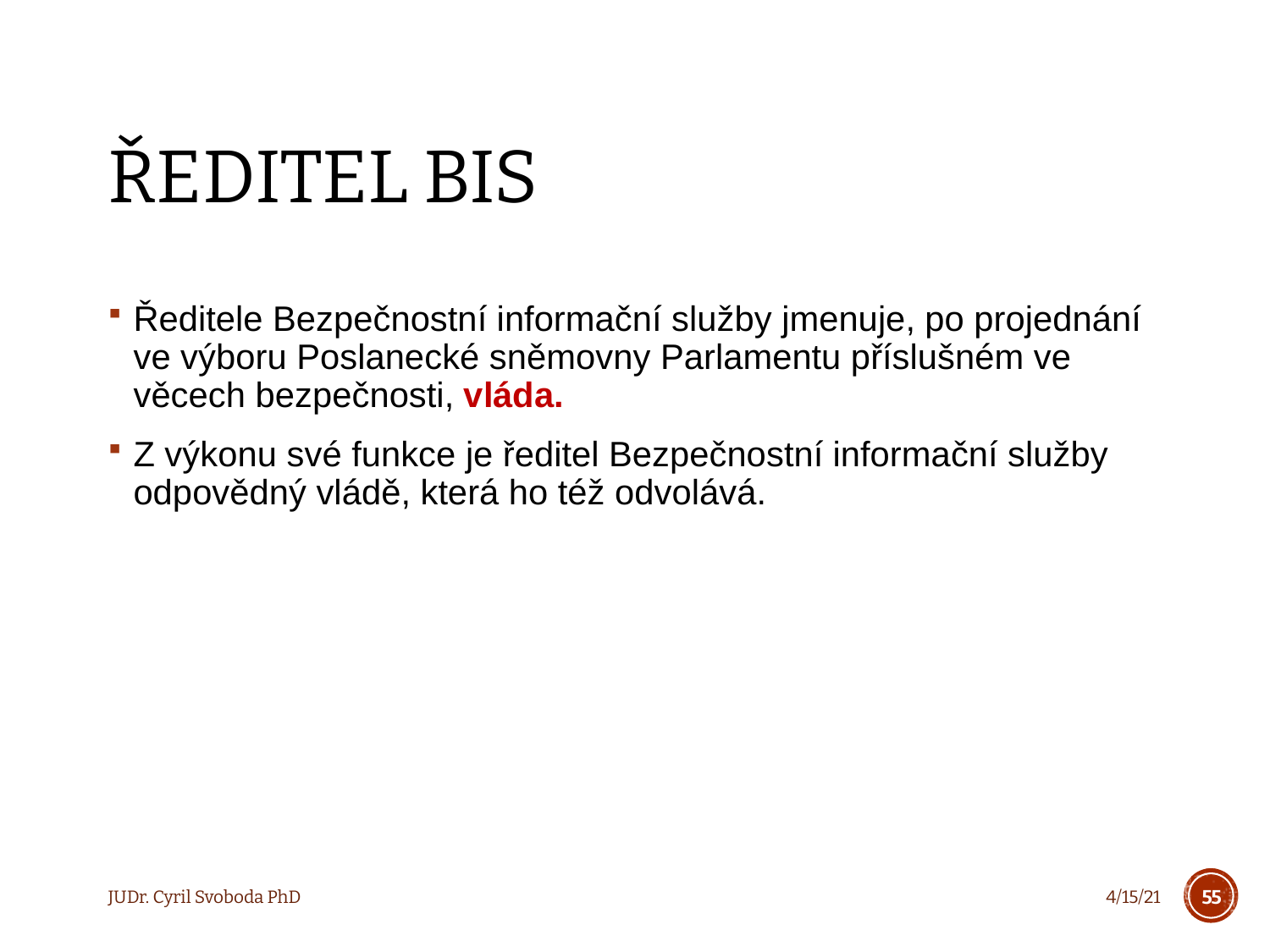

# Ředitel BIS
Ředitele Bezpečnostní informační služby jmenuje, po projednání ve výboru Poslanecké sněmovny Parlamentu příslušném ve věcech bezpečnosti, vláda.
Z výkonu své funkce je ředitel Bezpečnostní informační služby odpovědný vládě, která ho též odvolává.
JUDr. Cyril Svoboda PhD
4/15/21
55